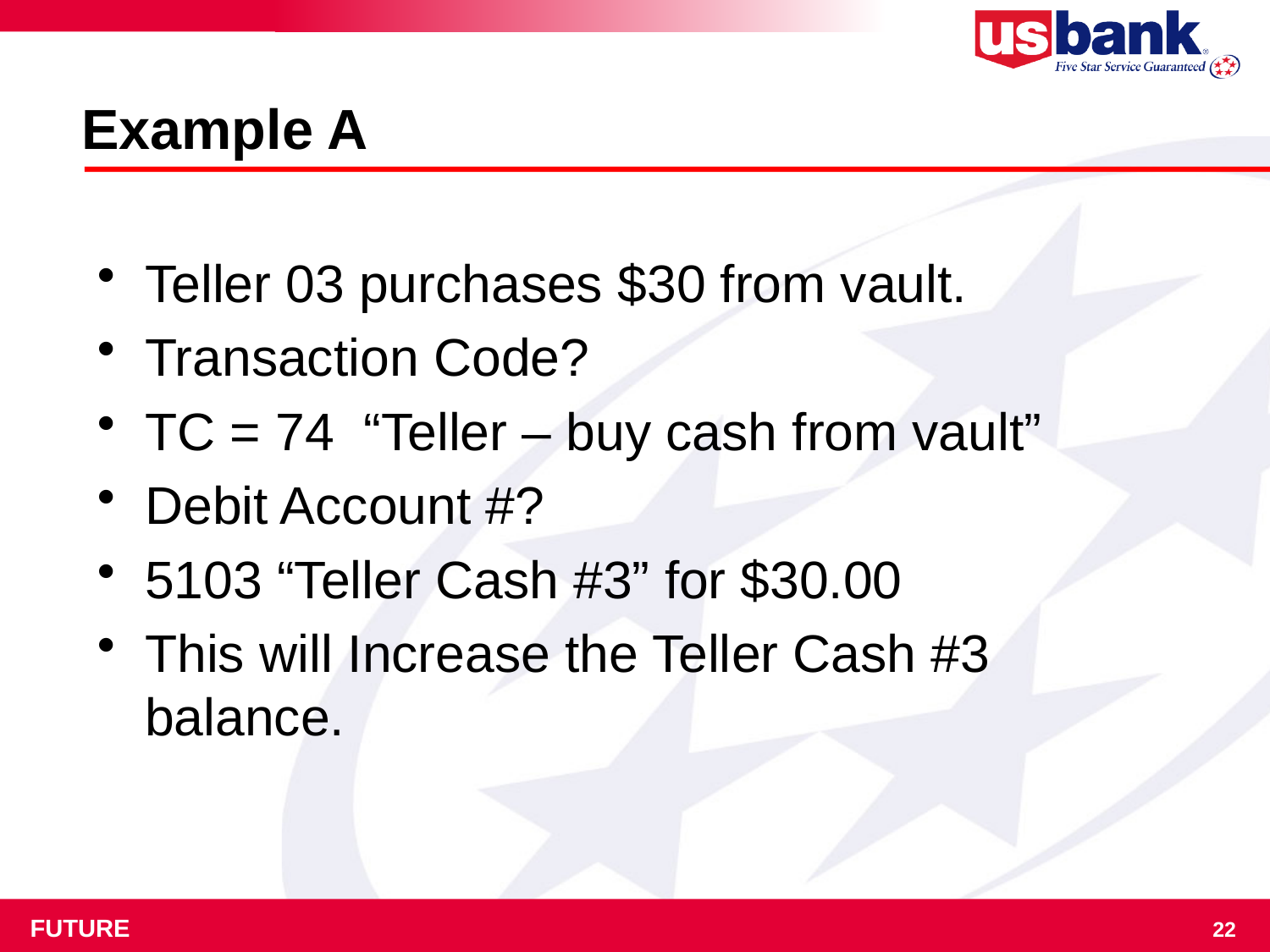

# Example A
Teller 03 purchases $30 from vault.
Transaction Code?
TC = 74  “Teller – buy cash from vault”
Debit Account #?
5103 “Teller Cash #3” for $30.00
This will Increase the Teller Cash #3 balance.